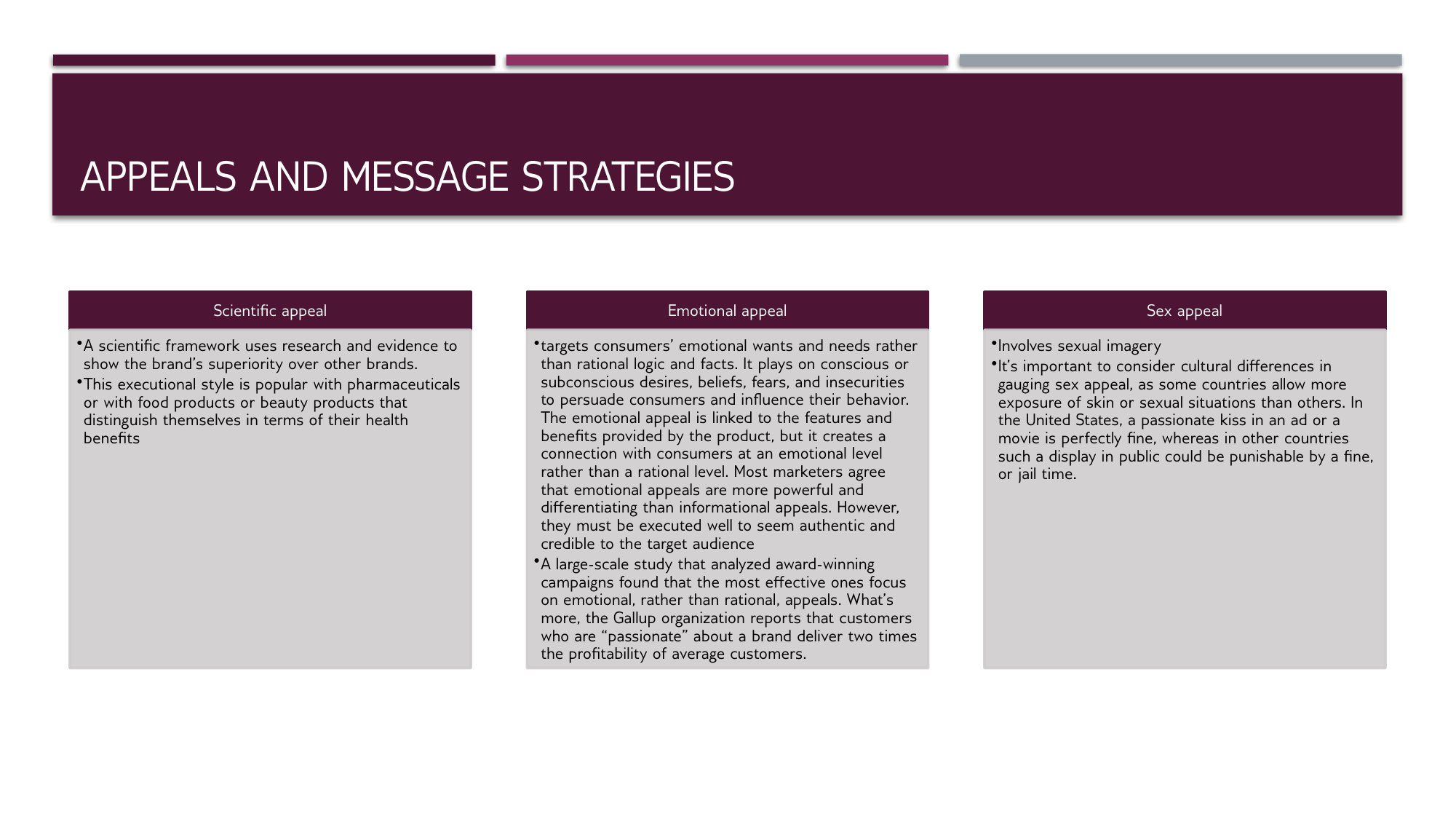

# Appeals and message strategies
Scientific appeal
A scientific framework uses research and evidence to show the brand’s superiority over other brands.
This executional style is popular with pharmaceuticals or with food products or beauty products that distinguish themselves in terms of their health benefits
Emotional appeal
targets consumers’ emotional wants and needs rather than rational logic and facts. It plays on conscious or subconscious desires, beliefs, fears, and insecurities to persuade consumers and influence their behavior. The emotional appeal is linked to the features and benefits provided by the product, but it creates a connection with consumers at an emotional level rather than a rational level. Most marketers agree that emotional appeals are more powerful and differentiating than informational appeals. However, they must be executed well to seem authentic and credible to the target audience
A large-scale study that analyzed award-winning campaigns found that the most effective ones focus on emotional, rather than rational, appeals. What’s more, the Gallup organization reports that customers who are “passionate” about a brand deliver two times the profitability of average customers.
Sex appeal
Involves sexual imagery
It’s important to consider cultural differences in gauging sex appeal, as some countries allow more exposure of skin or sexual situations than others. In the United States, a passionate kiss in an ad or a movie is perfectly fine, whereas in other countries such a display in public could be punishable by a fine, or jail time.